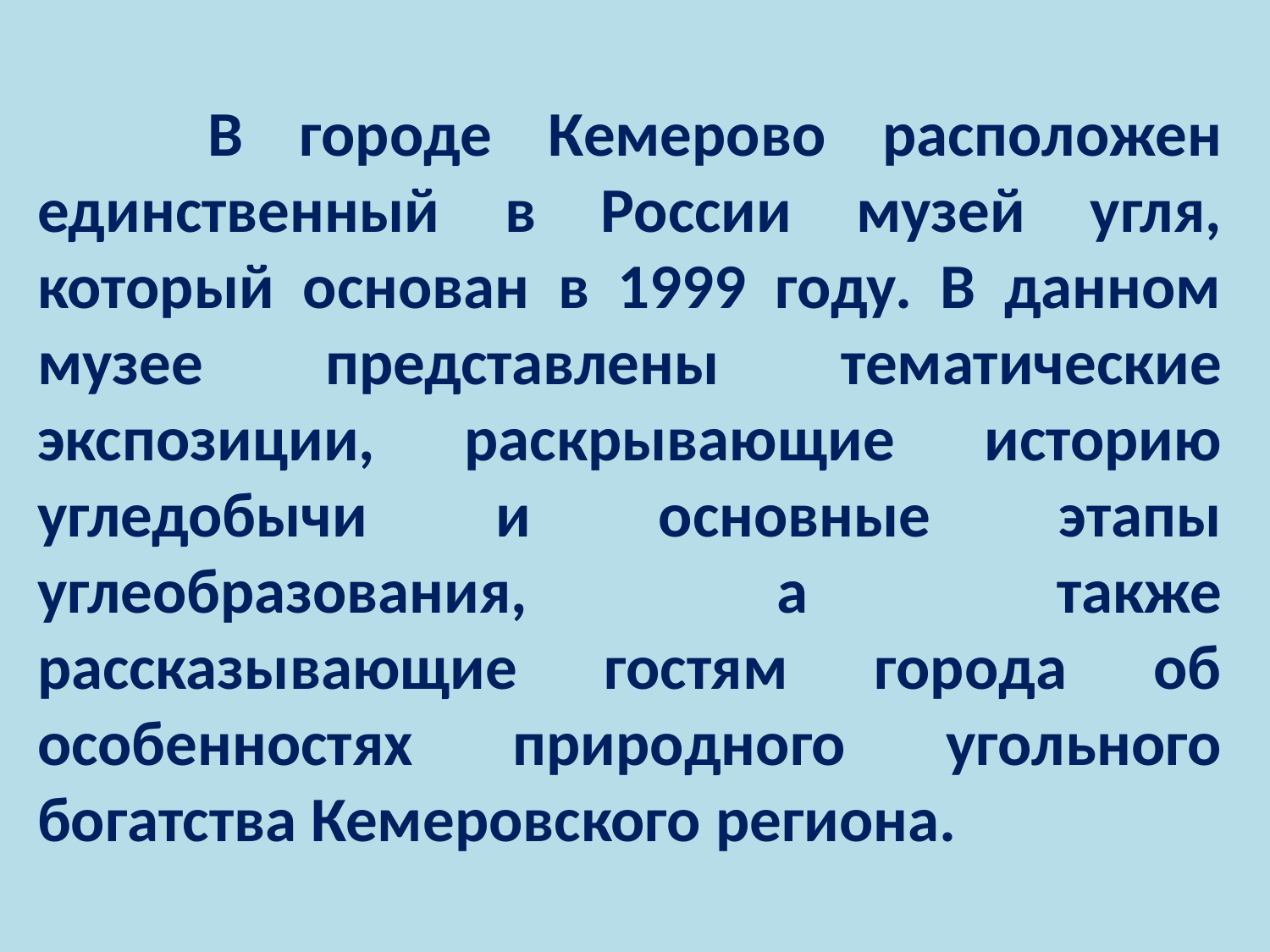

В городе Кемерово расположен единственный в России музей угля, который основан в 1999 году. В данном музее представлены тематические экспозиции, раскрывающие историю угледобычи и основные этапы углеобразования, а также рассказывающие гостям города об особенностях природного угольного богатства Кемеровского региона.